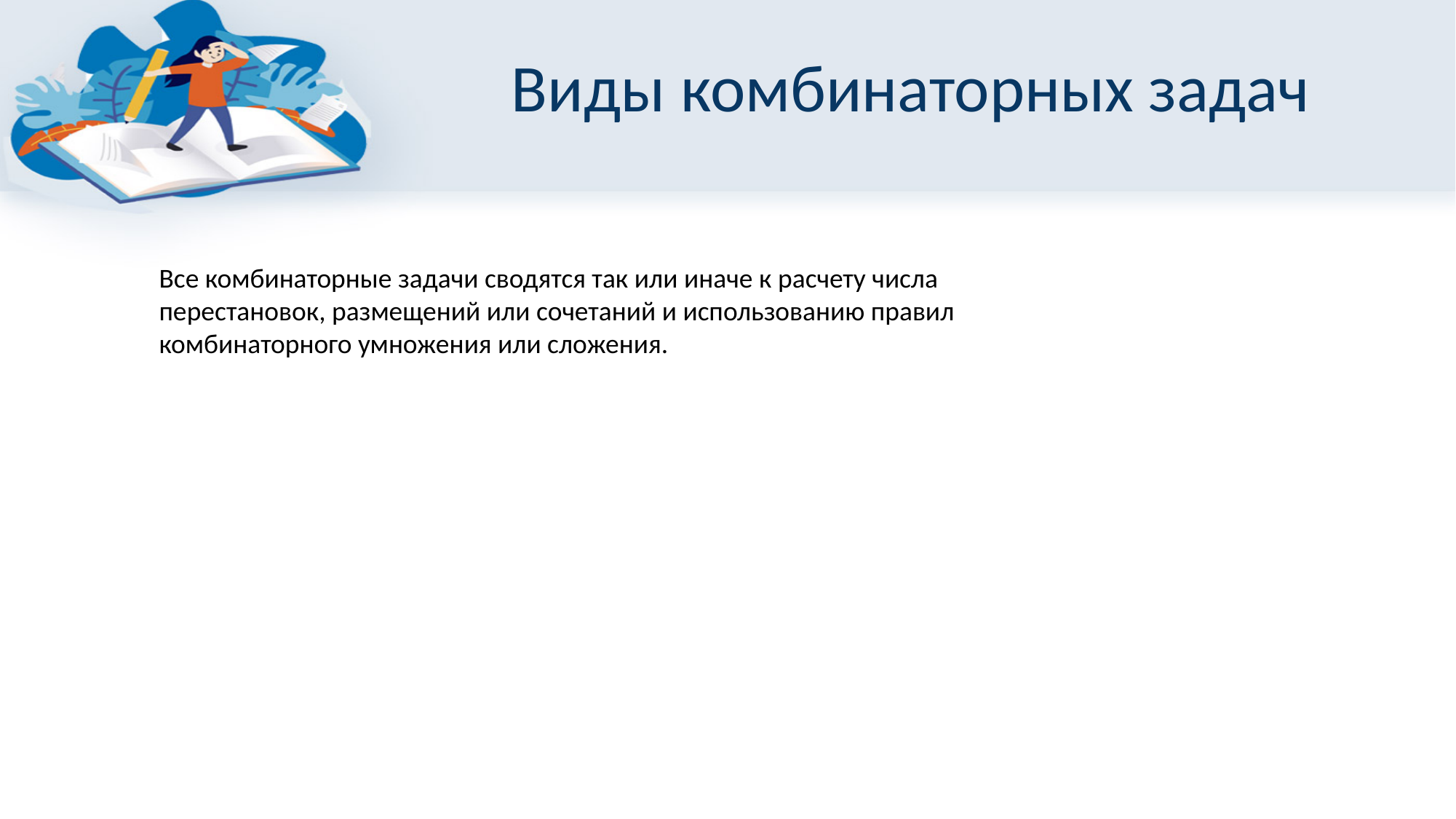

# Виды комбинаторных задач
Все комбинаторные задачи сводятся так или иначе к расчету числа перестановок, размещений или сочетаний и использованию правил комбинаторного умножения или сложения.